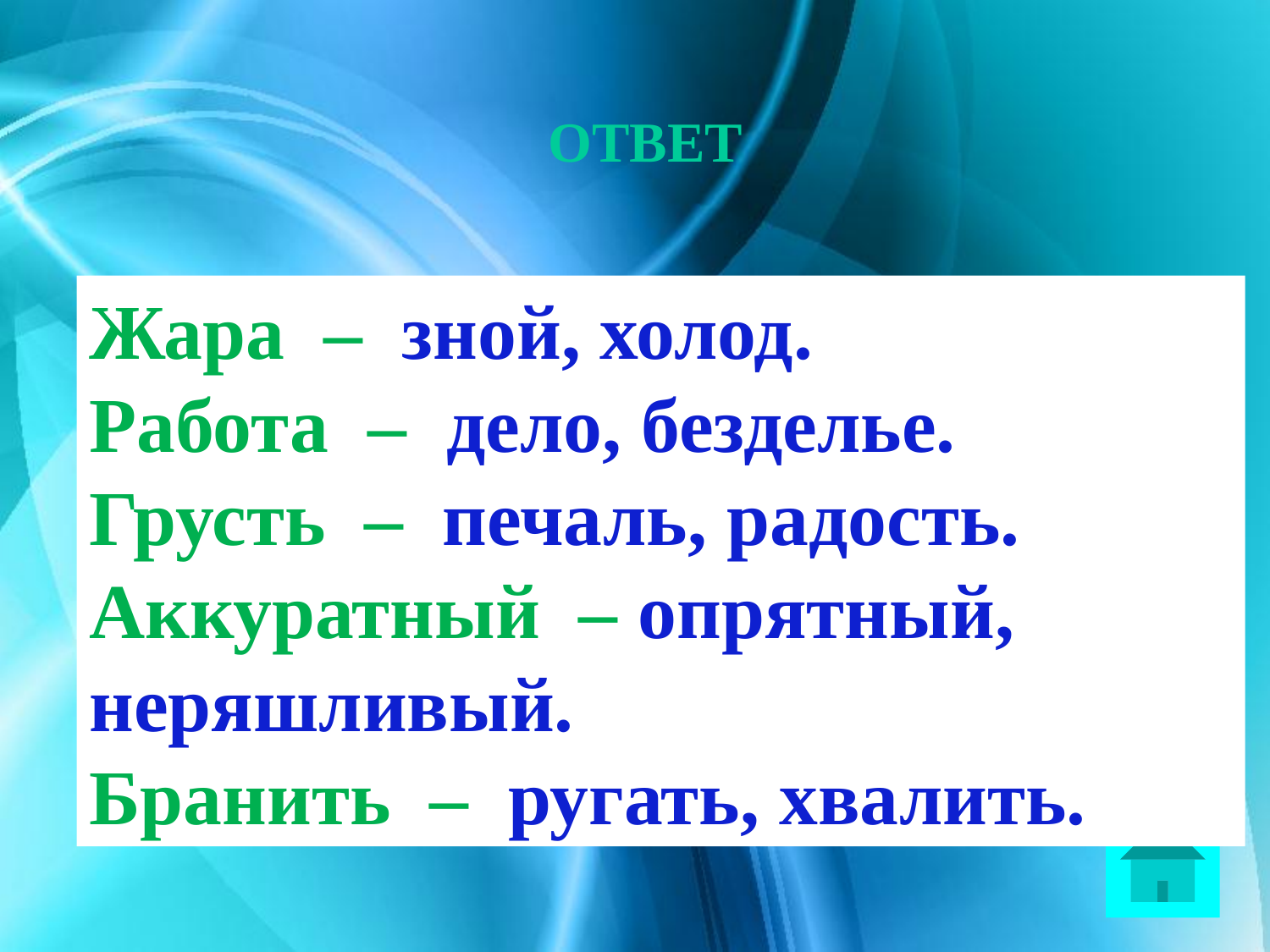

ОТВЕТ

Жара  –  зной, холод.
Работа  –  дело, безделье.
Грусть  –  печаль, радость.
Аккуратный  – опрятный, неряшливый.
Бранить  –  ругать, хвалить.